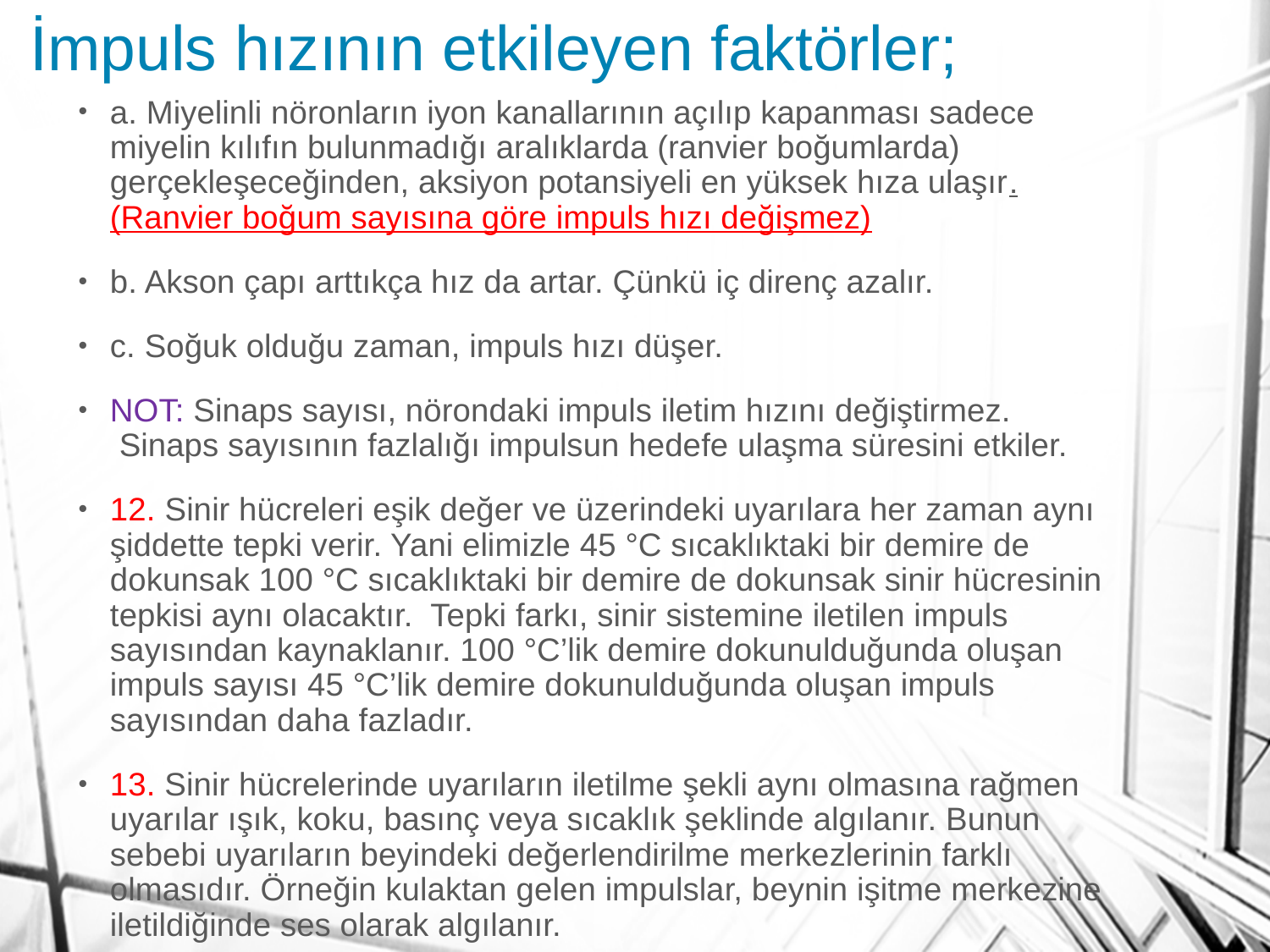

# İmpuls hızının etkileyen faktörler;
a. Miyelinli nöronların iyon kanallarının açılıp kapanması sadece miyelin kılıfın bulunmadığı aralıklarda (ranvier boğumlarda) gerçekleşeceğinden, aksiyon potansiyeli en yüksek hıza ulaşır. (Ranvier boğum sayısına göre impuls hızı değişmez)
b. Akson çapı arttıkça hız da artar. Çünkü iç direnç azalır.
c. Soğuk olduğu zaman, impuls hızı düşer.
NOT: Sinaps sayısı, nörondaki impuls iletim hızını değiştirmez.  Sinaps sayısının fazlalığı impulsun hedefe ulaşma süresini etkiler.
12. Sinir hücreleri eşik değer ve üzerindeki uyarılara her zaman aynı şiddette tepki verir. Yani elimizle 45 °C sıcaklıktaki bir demire de dokunsak 100 °C sıcaklıktaki bir demire de dokunsak sinir hücresinin tepkisi aynı olacaktır.  Tepki farkı, sinir sistemine iletilen impuls sayısından kaynaklanır. 100 °C’lik demire dokunulduğunda oluşan impuls sayısı 45 °C’lik demire dokunulduğunda oluşan impuls sayısından daha fazladır.
13. Sinir hücrelerinde uyarıların iletilme şekli aynı olmasına rağmen uyarılar ışık, koku, basınç veya sıcaklık şeklinde algılanır. Bunun sebebi uyarıların beyindeki değerlendirilme merkezlerinin farklı olmasıdır. Örneğin kulaktan gelen impulslar, beynin işitme merkezine iletildiğinde ses olarak algılanır.